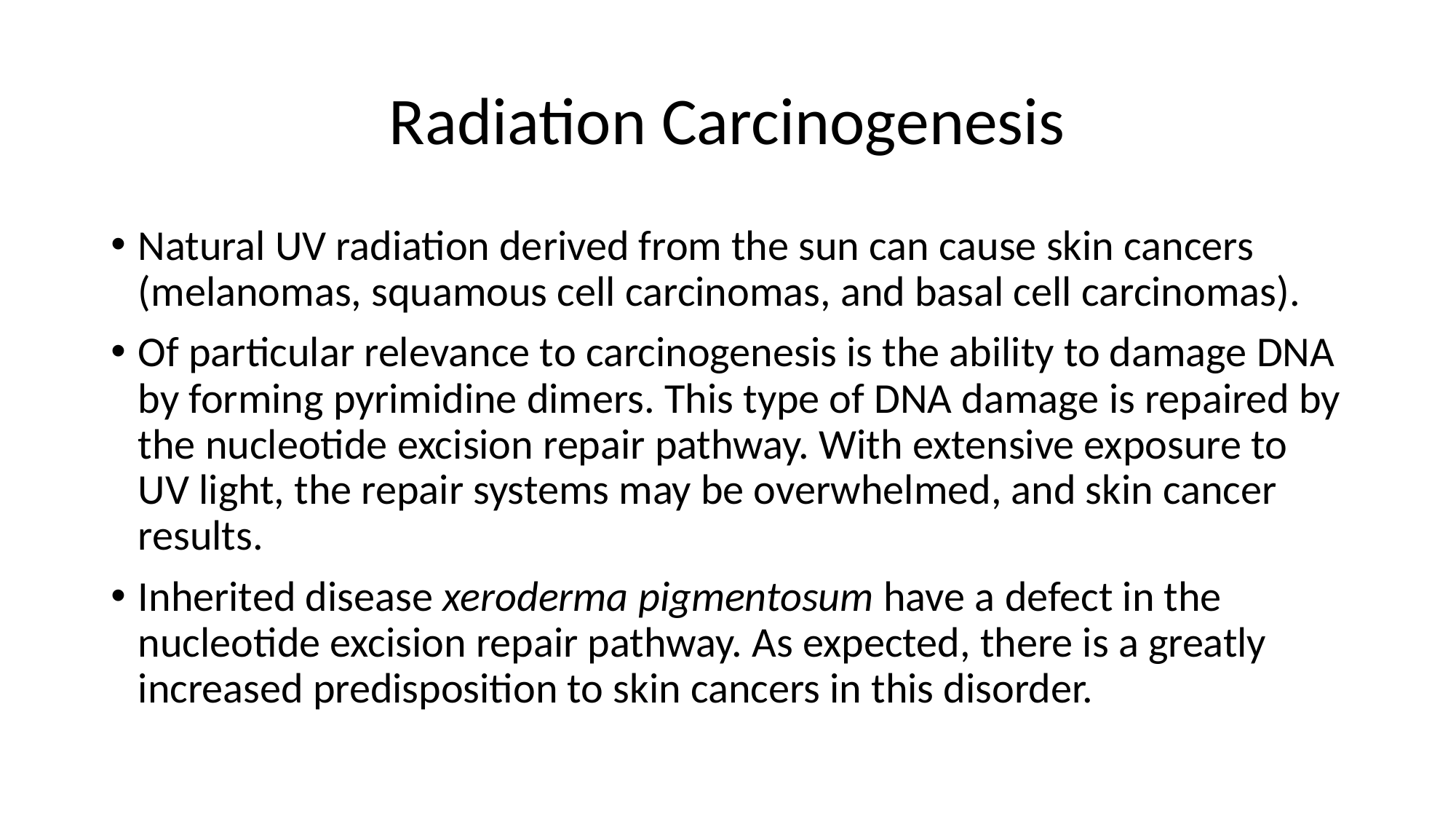

# Radiation Carcinogenesis
Natural UV radiation derived from the sun can cause skin cancers (melanomas, squamous cell carcinomas, and basal cell carcinomas).
Of particular relevance to carcinogenesis is the ability to damage DNA by forming pyrimidine dimers. This type of DNA damage is repaired by the nucleotide excision repair pathway. With extensive exposure to UV light, the repair systems may be overwhelmed, and skin cancer results.
Inherited disease xeroderma pigmentosum have a defect in the nucleotide excision repair pathway. As expected, there is a greatly increased predisposition to skin cancers in this disorder.